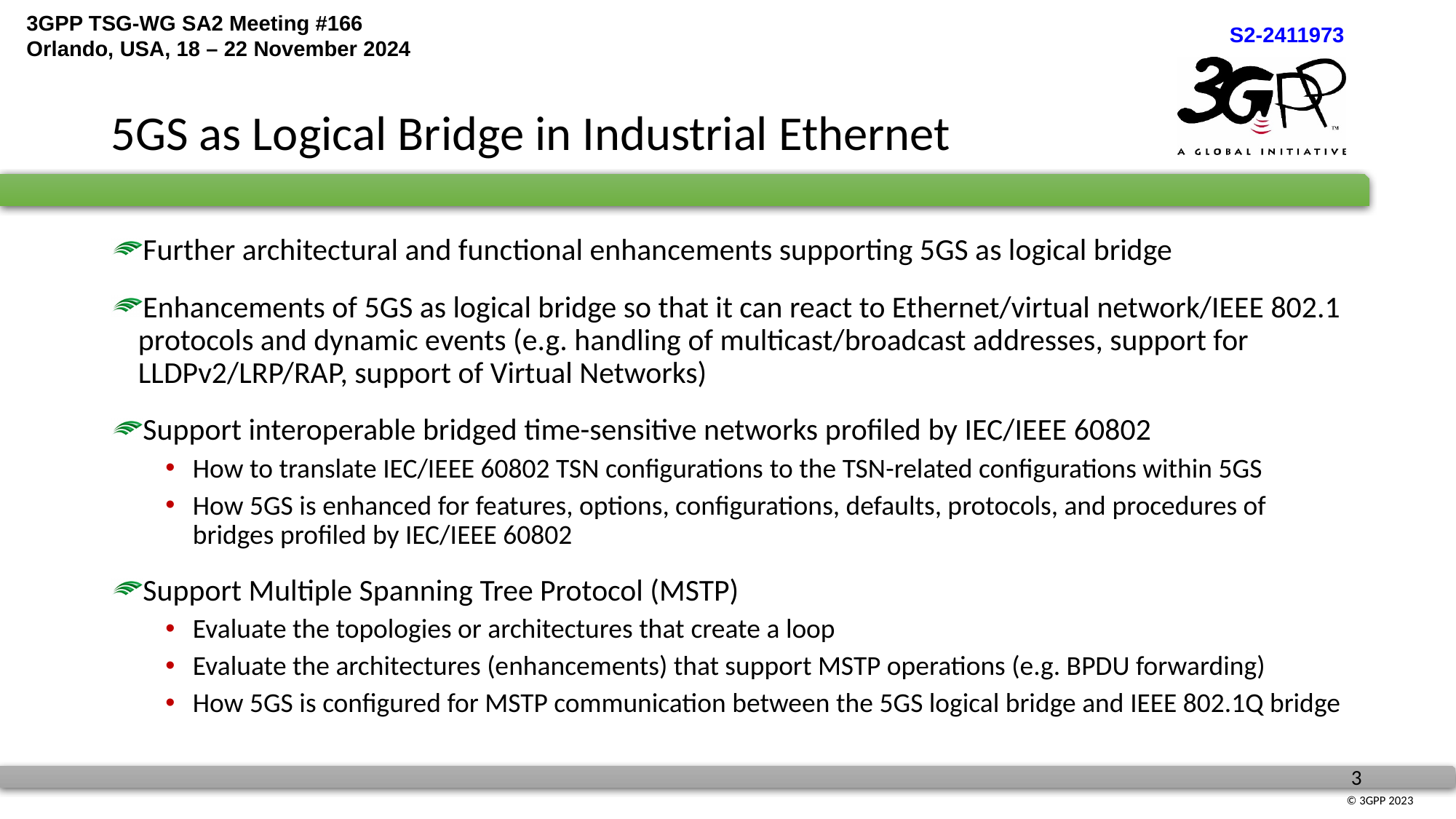

# 5GS as Logical Bridge in Industrial Ethernet
Further architectural and functional enhancements supporting 5GS as logical bridge
Enhancements of 5GS as logical bridge so that it can react to Ethernet/virtual network/IEEE 802.1 protocols and dynamic events (e.g. handling of multicast/broadcast addresses, support for LLDPv2/LRP/RAP, support of Virtual Networks)
Support interoperable bridged time-sensitive networks profiled by IEC/IEEE 60802
How to translate IEC/IEEE 60802 TSN configurations to the TSN-related configurations within 5GS
How 5GS is enhanced for features, options, configurations, defaults, protocols, and procedures of bridges profiled by IEC/IEEE 60802
Support Multiple Spanning Tree Protocol (MSTP)
Evaluate the topologies or architectures that create a loop
Evaluate the architectures (enhancements) that support MSTP operations (e.g. BPDU forwarding)
How 5GS is configured for MSTP communication between the 5GS logical bridge and IEEE 802.1Q bridge